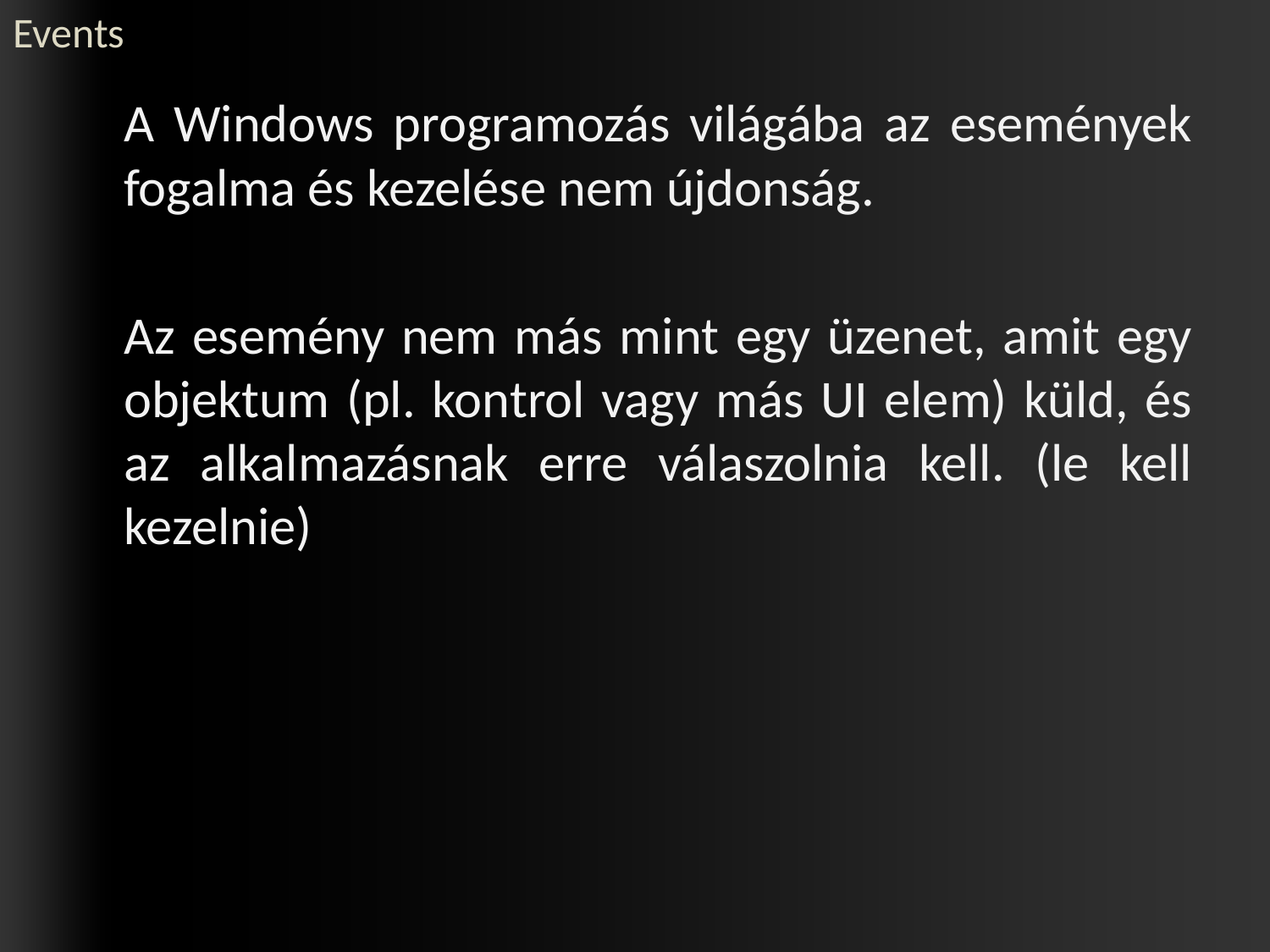

# Events
	A Windows programozás világába az események fogalma és kezelése nem újdonság.

	Az esemény nem más mint egy üzenet, amit egy objektum (pl. kontrol vagy más UI elem) küld, és az alkalmazásnak erre válaszolnia kell. (le kell kezelnie)